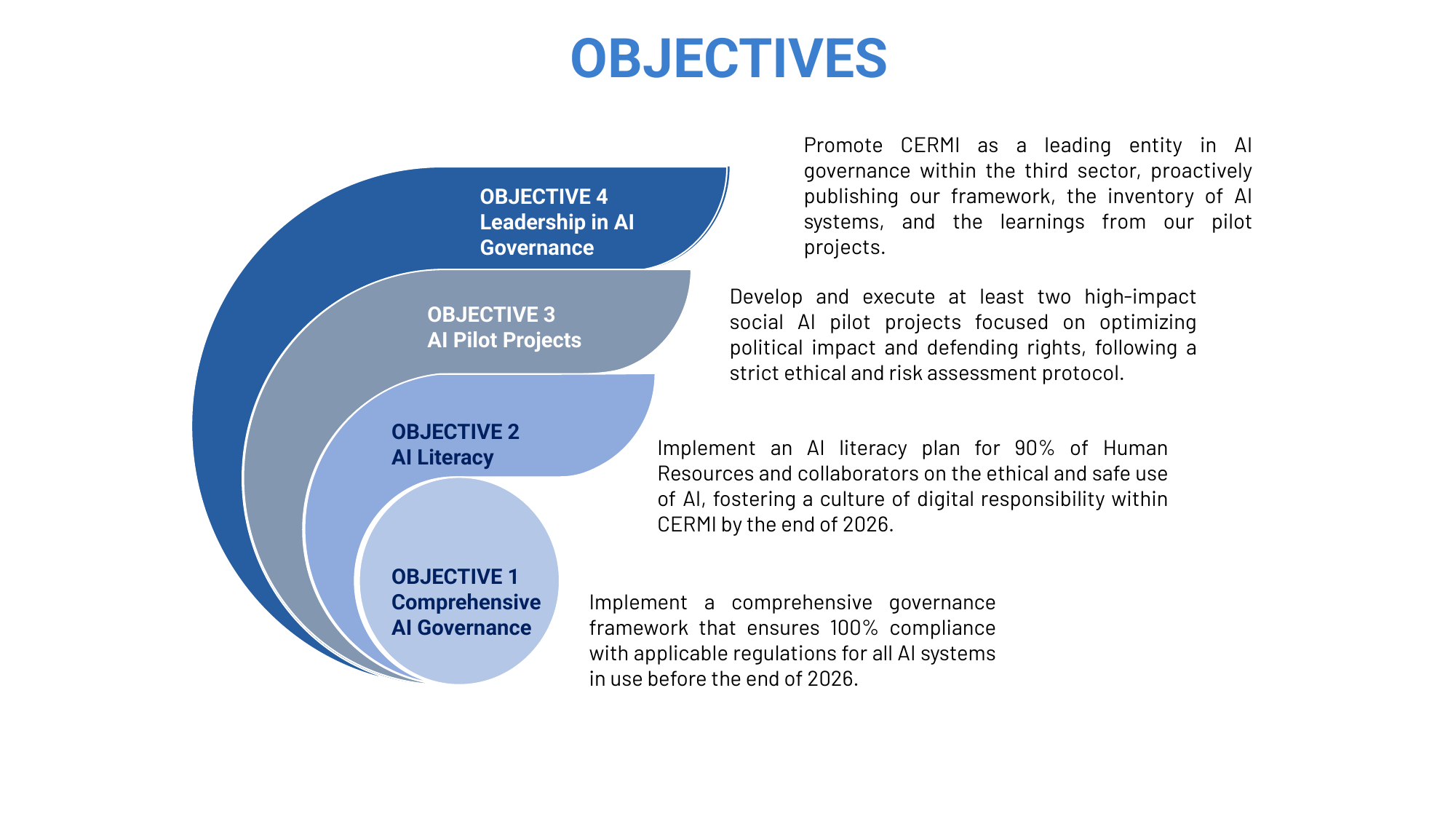

OBJECTIVES

Promote CERMI as a leading entity in AI governance within the third sector, proactively publishing our framework, the inventory of AI systems, and the learnings from our pilot projects.

OBJECTIVE 4 Leadership in AI Governance

Develop and execute at least two high-impact social AI pilot projects focused on optimizing political impact and defending rights, following a strict ethical and risk assessment protocol.
OBJECTIVE 3
AI Pilot Projects

OBJECTIVE 2
AI Literacy
Implement an AI literacy plan for 90% of Human Resources and collaborators on the ethical and safe use of AI, fostering a culture of digital responsibility within CERMI by the end of 2026.

OBJECTIVE 1
Comprehensive AI Governance
Implement a comprehensive governance framework that ensures 100% compliance with applicable regulations for all AI systems in use before the end of 2026.